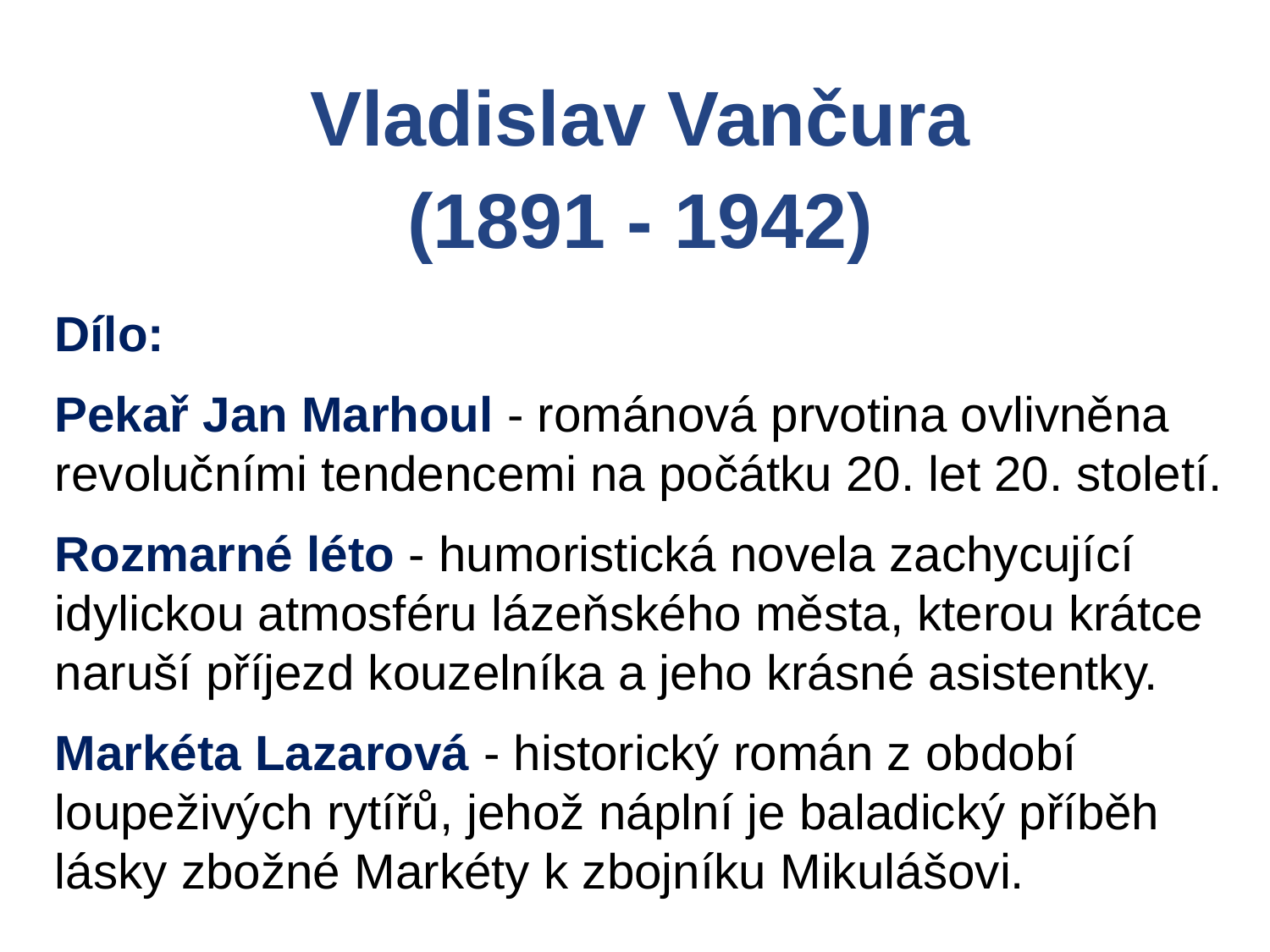

Vladislav Vančura
(1891 - 1942)
Dílo:
Pekař Jan Marhoul - románová prvotina ovlivněna revolučními tendencemi na počátku 20. let 20. století.
Rozmarné léto - humoristická novela zachycující idylickou atmosféru lázeňského města, kterou krátce naruší příjezd kouzelníka a jeho krásné asistentky.
Markéta Lazarová - historický román z období loupeživých rytířů, jehož náplní je baladický příběh lásky zbožné Markéty k zbojníku Mikulášovi.